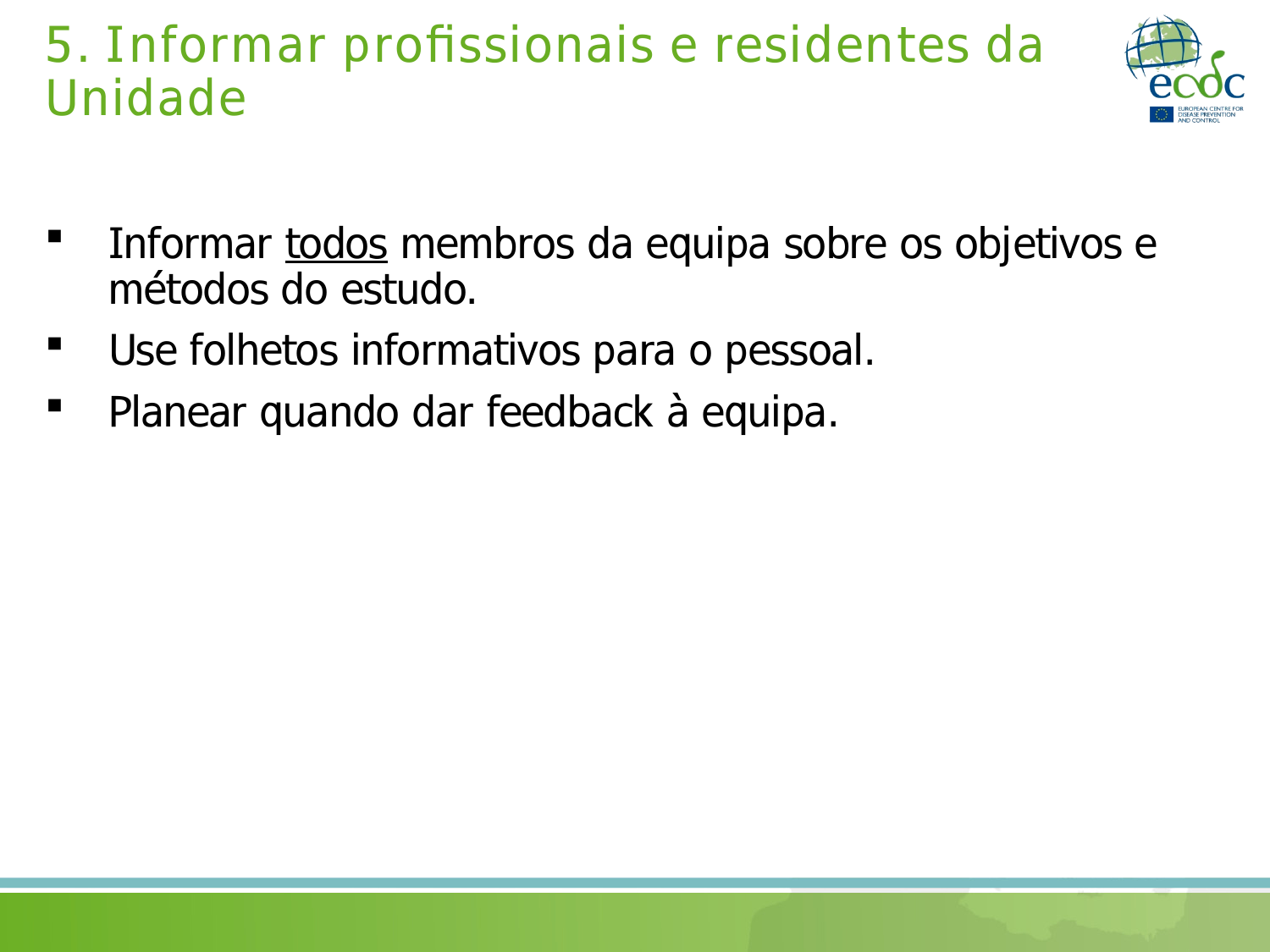

# 5. Informar profissionais e residentes da Unidade
Informar todos membros da equipa sobre os objetivos e métodos do estudo.
Use folhetos informativos para o pessoal.
Planear quando dar feedback à equipa.